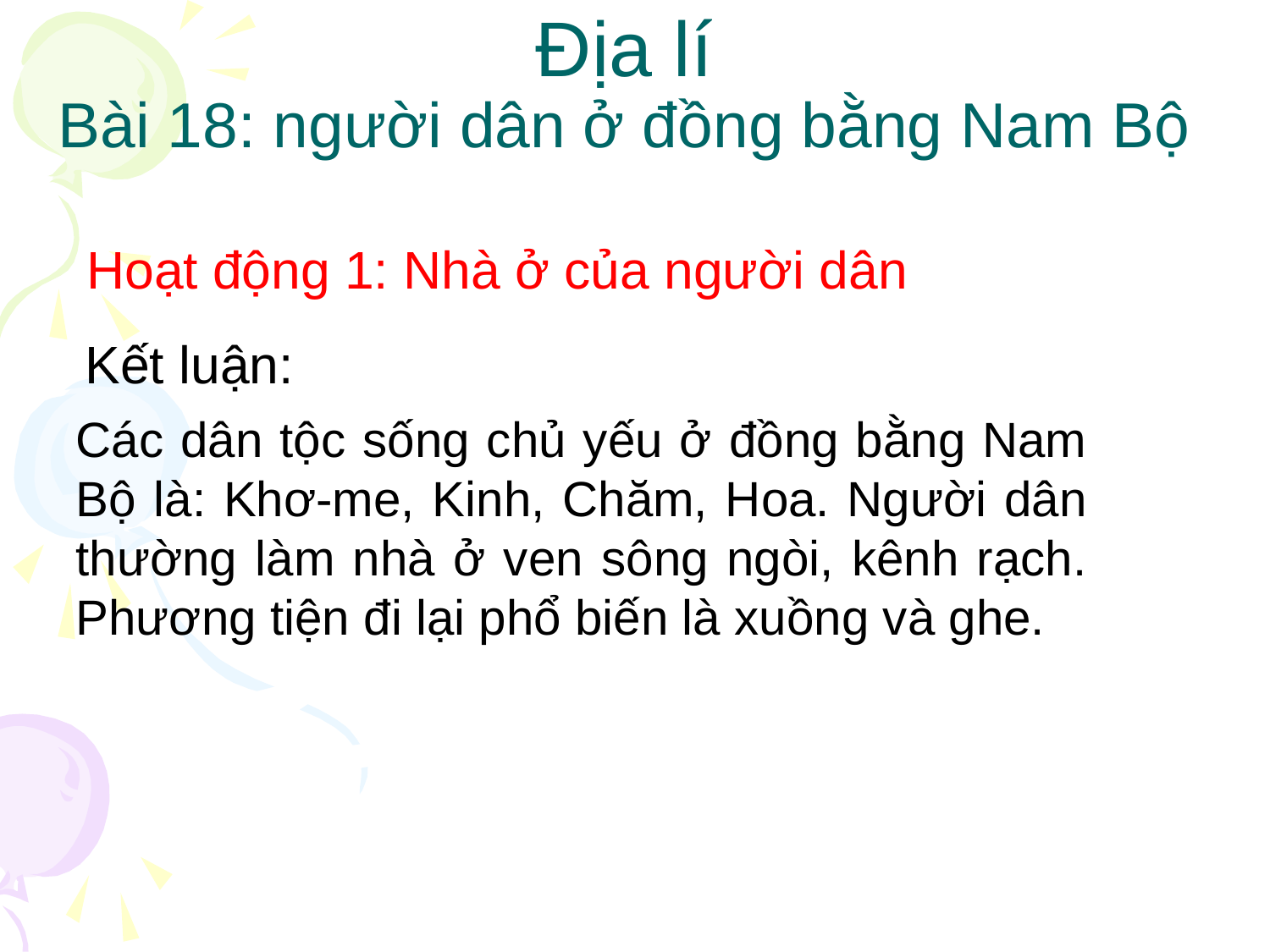

Địa lí
Bài 18: người dân ở đồng bằng Nam Bộ
Hoạt động 1: Nhà ở của người dân
# Kết luận:
Các dân tộc sống chủ yếu ở đồng bằng Nam Bộ là: Khơ-me, Kinh, Chăm, Hoa. Người dân thường làm nhà ở ven sông ngòi, kênh rạch. Phương tiện đi lại phổ biến là xuồng và ghe.